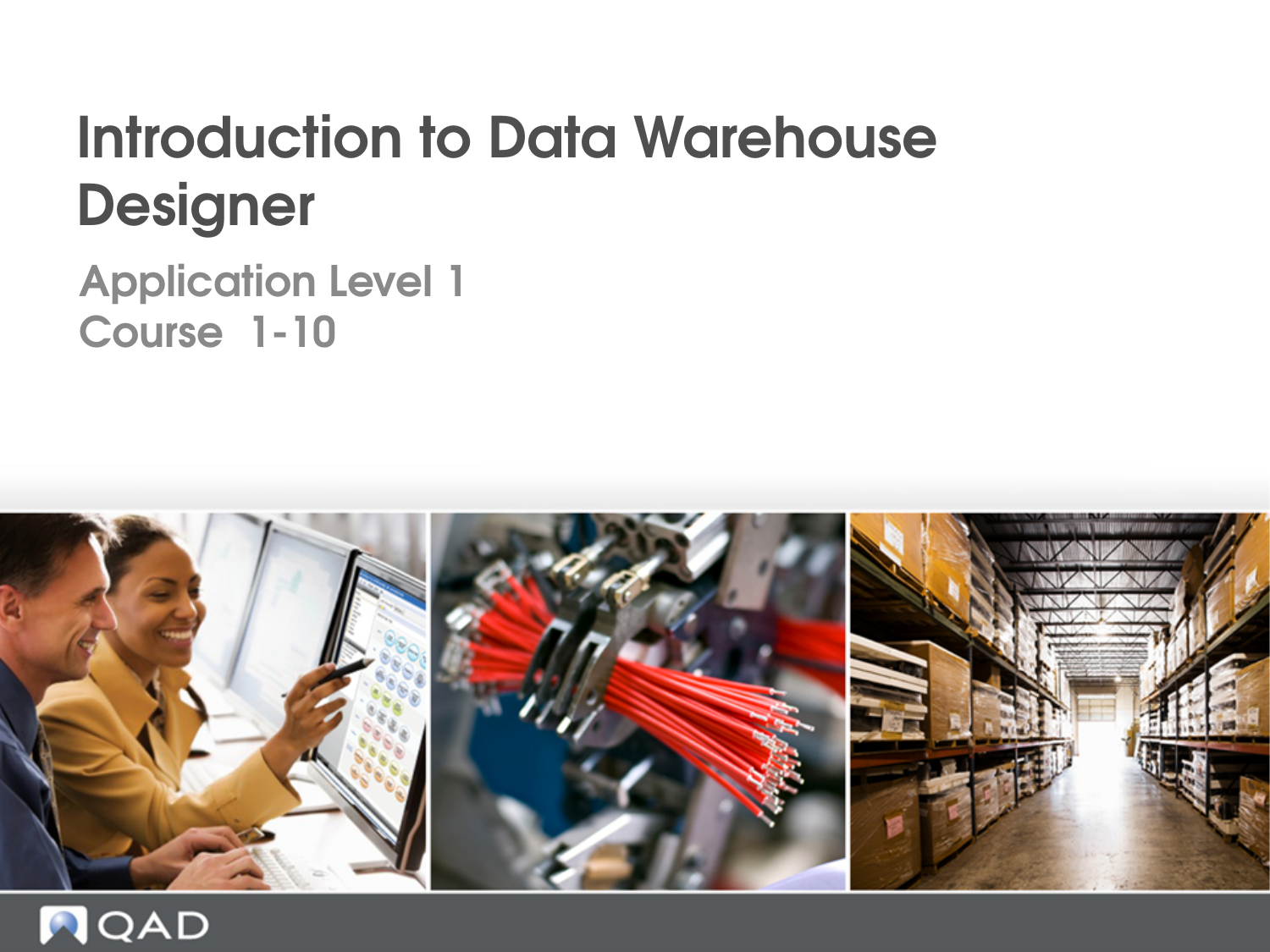

# Introduction to Data Warehouse Designer
Application Level 1
Course  1-10